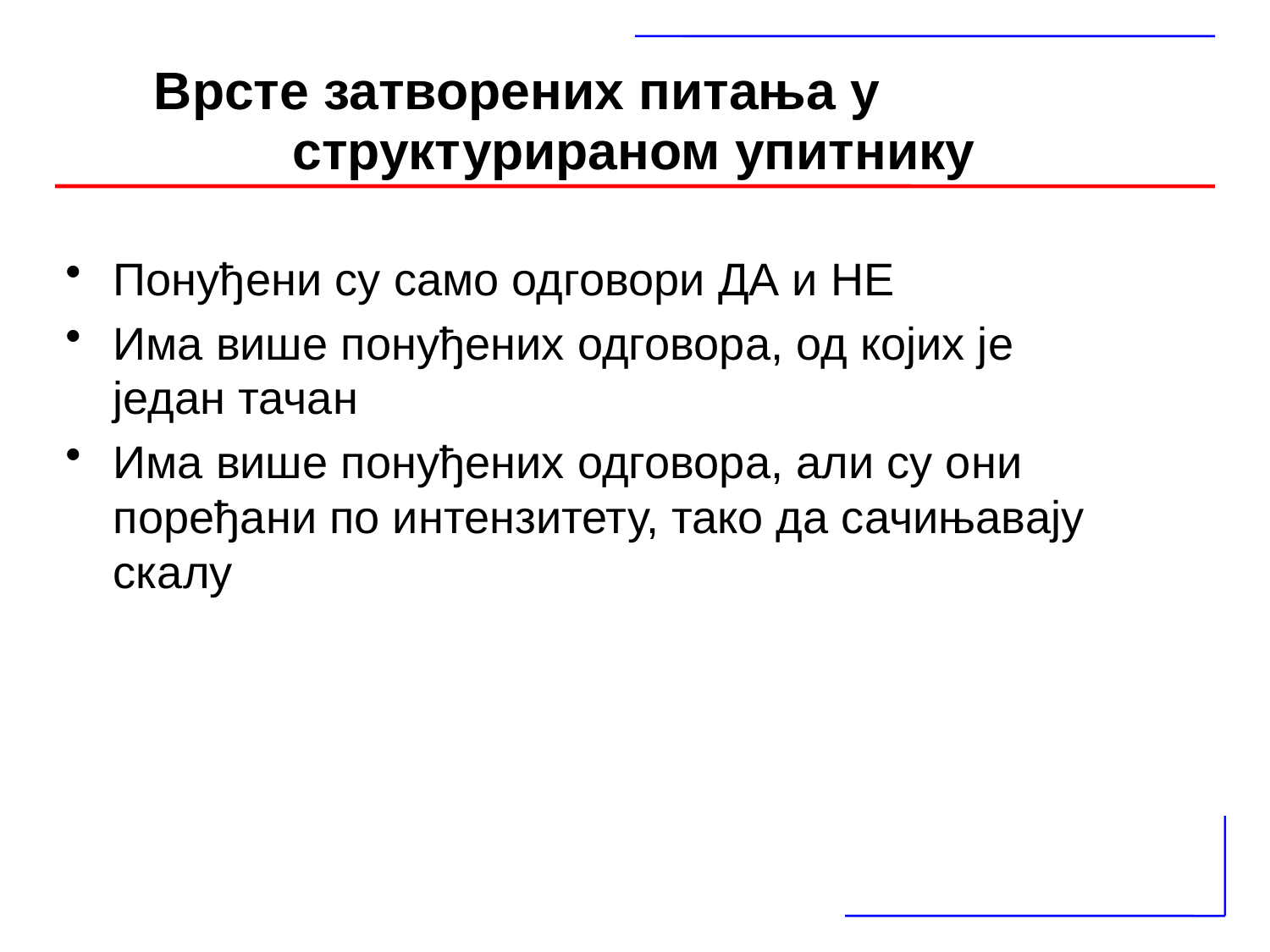

Врсте затворених питања у                 структурираном упитнику
Понуђени су само одговори ДА и НЕ
Има више понуђених одговора, од којих је              један тачан
Има више понуђених одговора, али су они поређани по интензитету, тако да сачињавају скалу